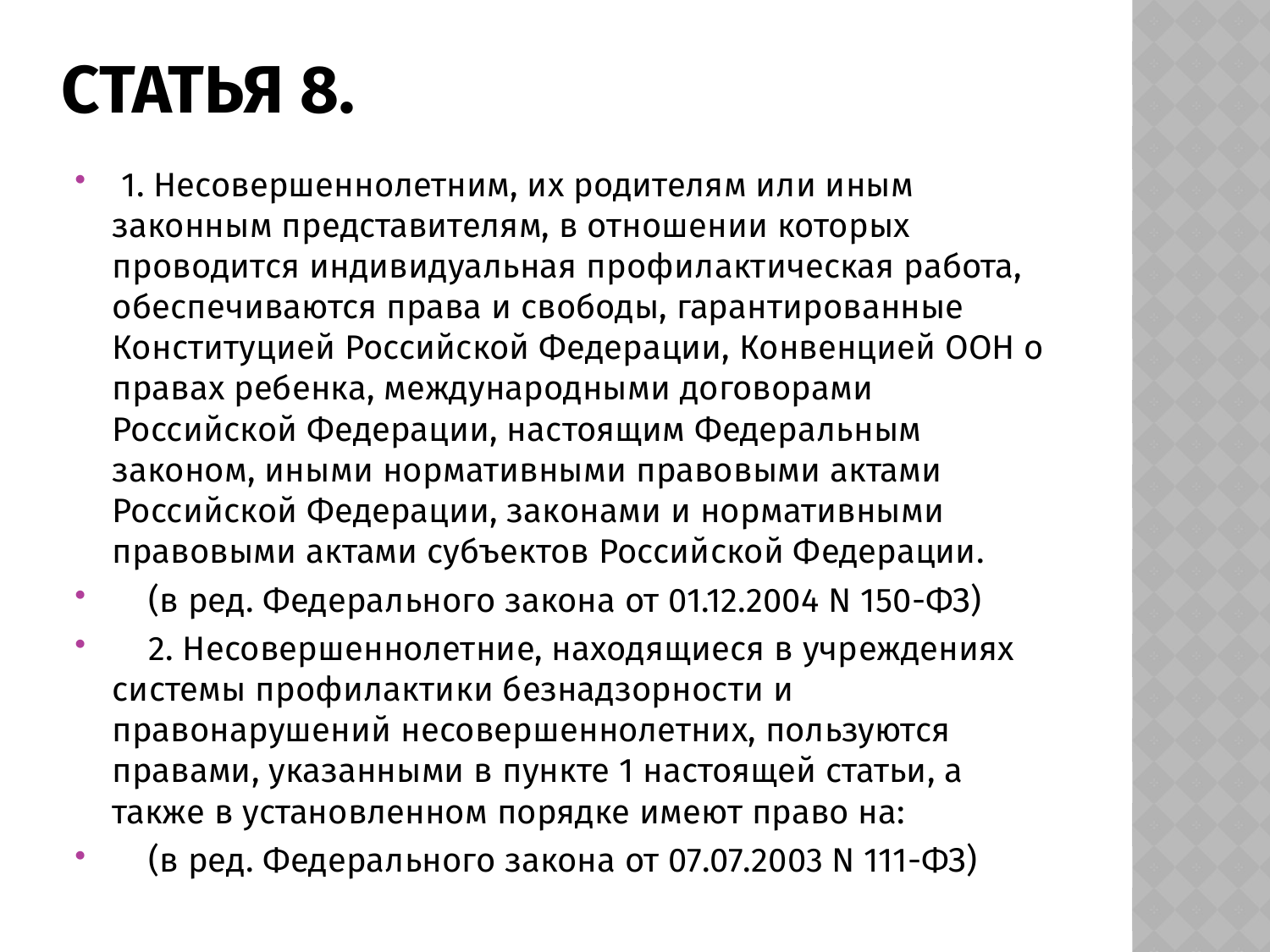

# Статья 8.
 1. Несовершеннолетним, их родителям или иным законным представителям, в отношении которых проводится индивидуальная профилактическая работа, обеспечиваются права и свободы, гарантированные Конституцией Российской Федерации, Конвенцией ООН о правах ребенка, международными договорами Российской Федерации, настоящим Федеральным законом, иными нормативными правовыми актами Российской Федерации, законами и нормативными правовыми актами субъектов Российской Федерации.
    (в ред. Федерального закона от 01.12.2004 N 150-ФЗ)
    2. Несовершеннолетние, находящиеся в учреждениях системы профилактики безнадзорности и правонарушений несовершеннолетних, пользуются правами, указанными в пункте 1 настоящей статьи, а также в установленном порядке имеют право на:
    (в ред. Федерального закона от 07.07.2003 N 111-ФЗ)